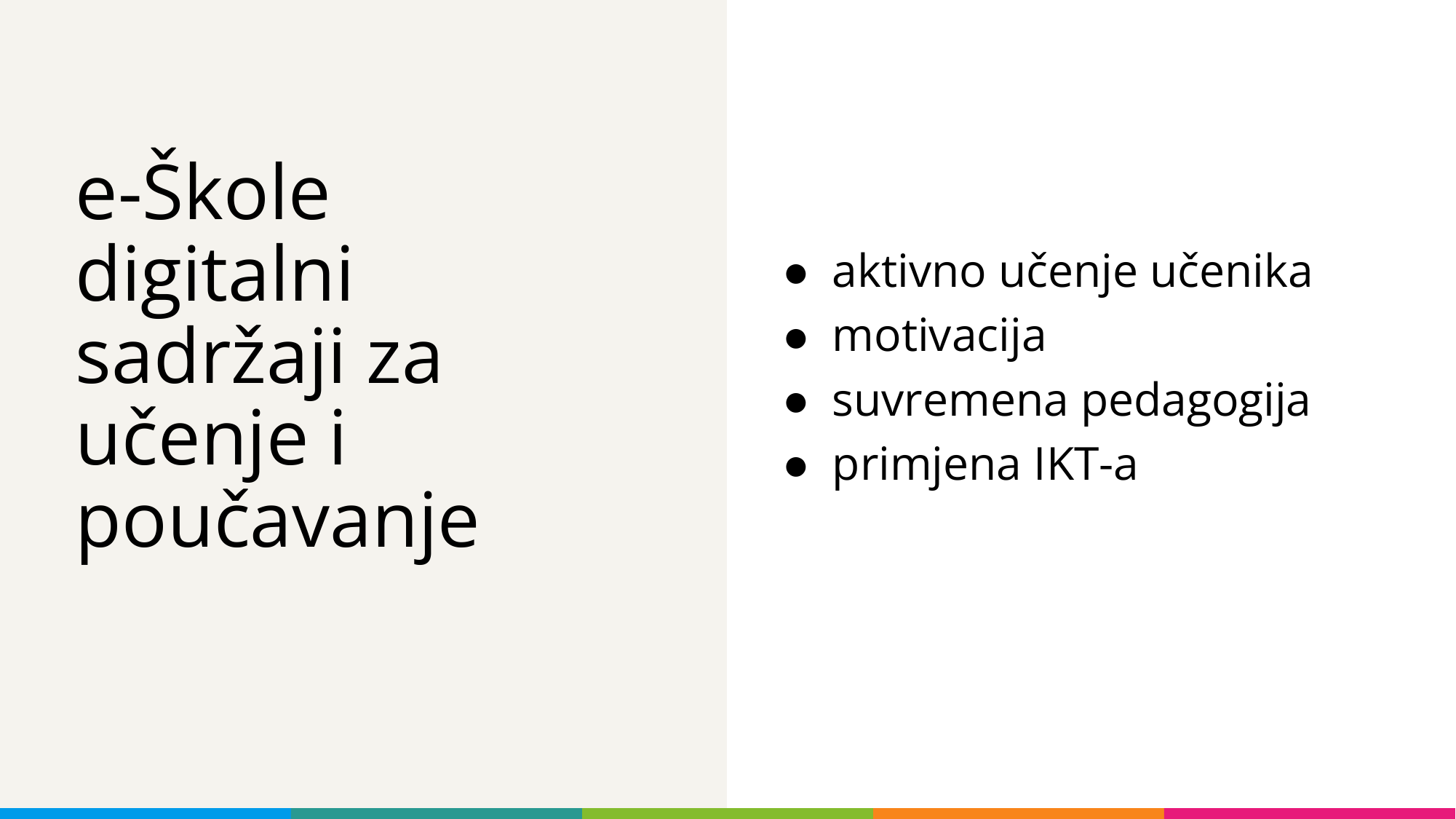

aktivno učenje učenika
motivacija
suvremena pedagogija
primjena IKT-a

e-Škole
digitalni sadržaji za učenje i poučavanje